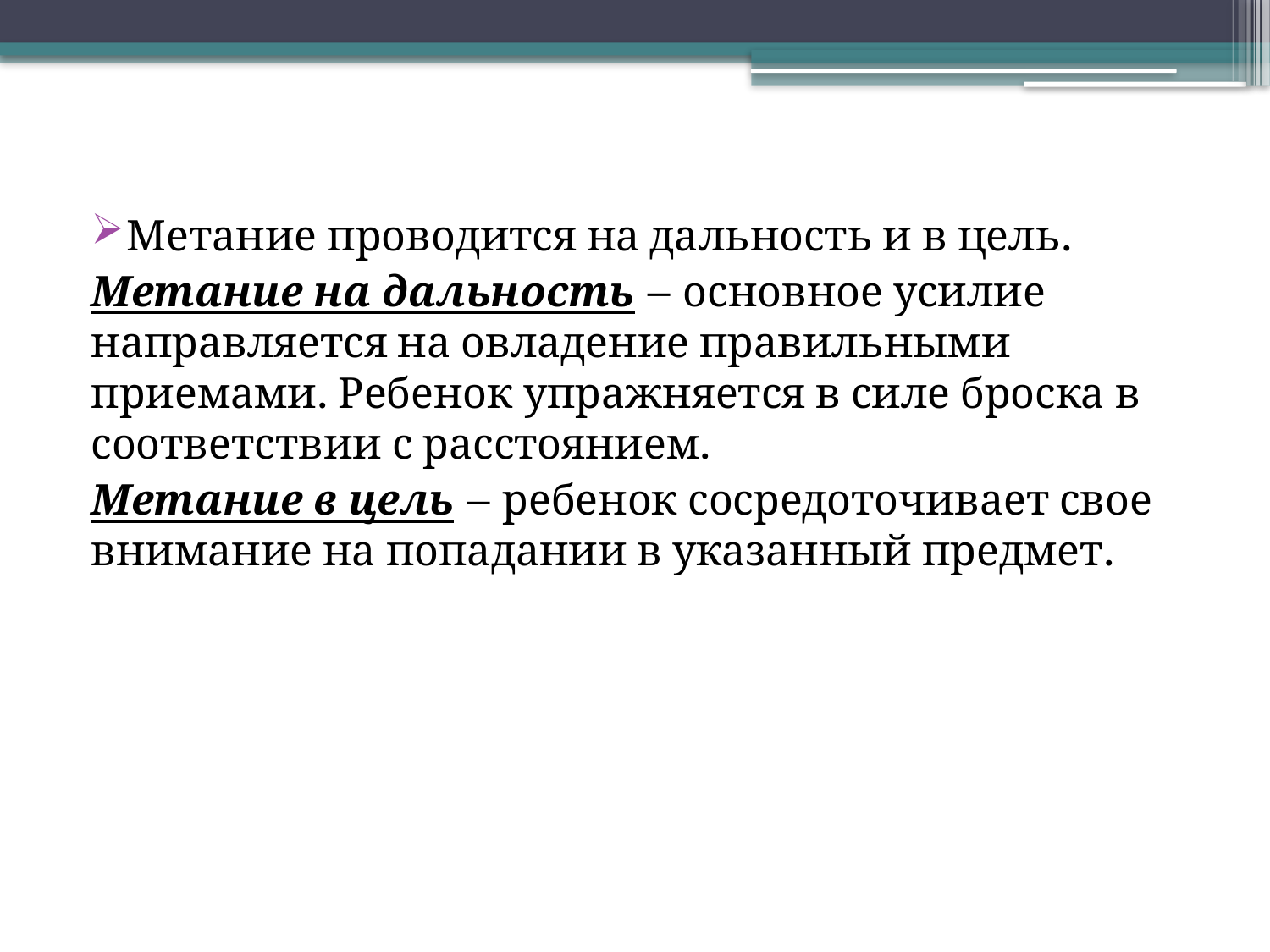

Метание проводится на дальность и в цель.
Метание на дальность – основное усилие направляется на овладение правильными приемами. Ребенок упражняется в силе броска в соответствии с расстоянием.
Метание в цель – ребенок сосредоточивает свое внимание на попадании в указанный предмет.